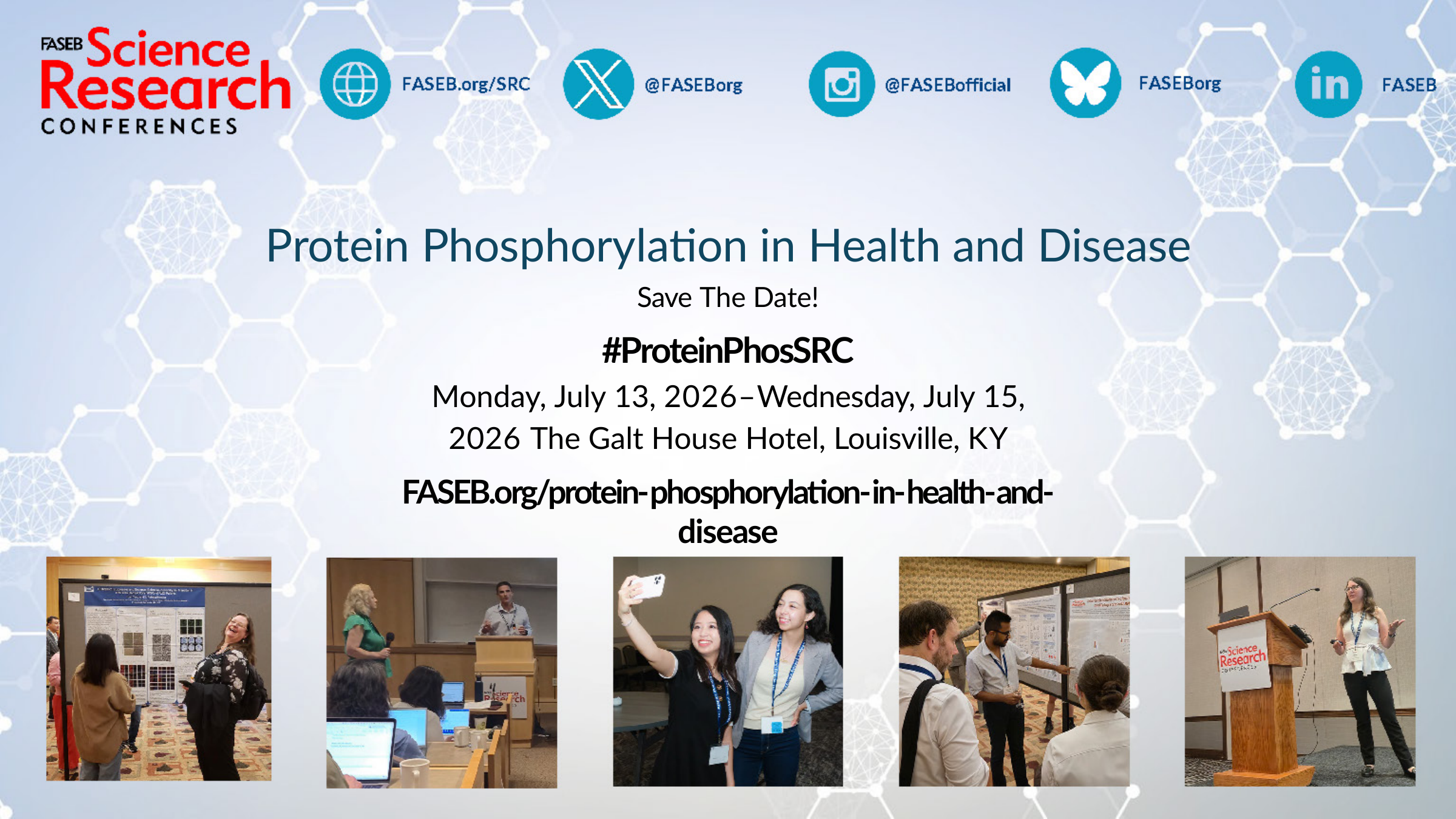

# Protein Phosphorylation in Health and Disease
Save The Date!
#ProteinPhosSRC
Monday, July 13, 2026–Wednesday, July 15, 2026 The Galt House Hotel, Louisville, KY
FASEB.org/protein-phosphorylation-in-health-and-disease